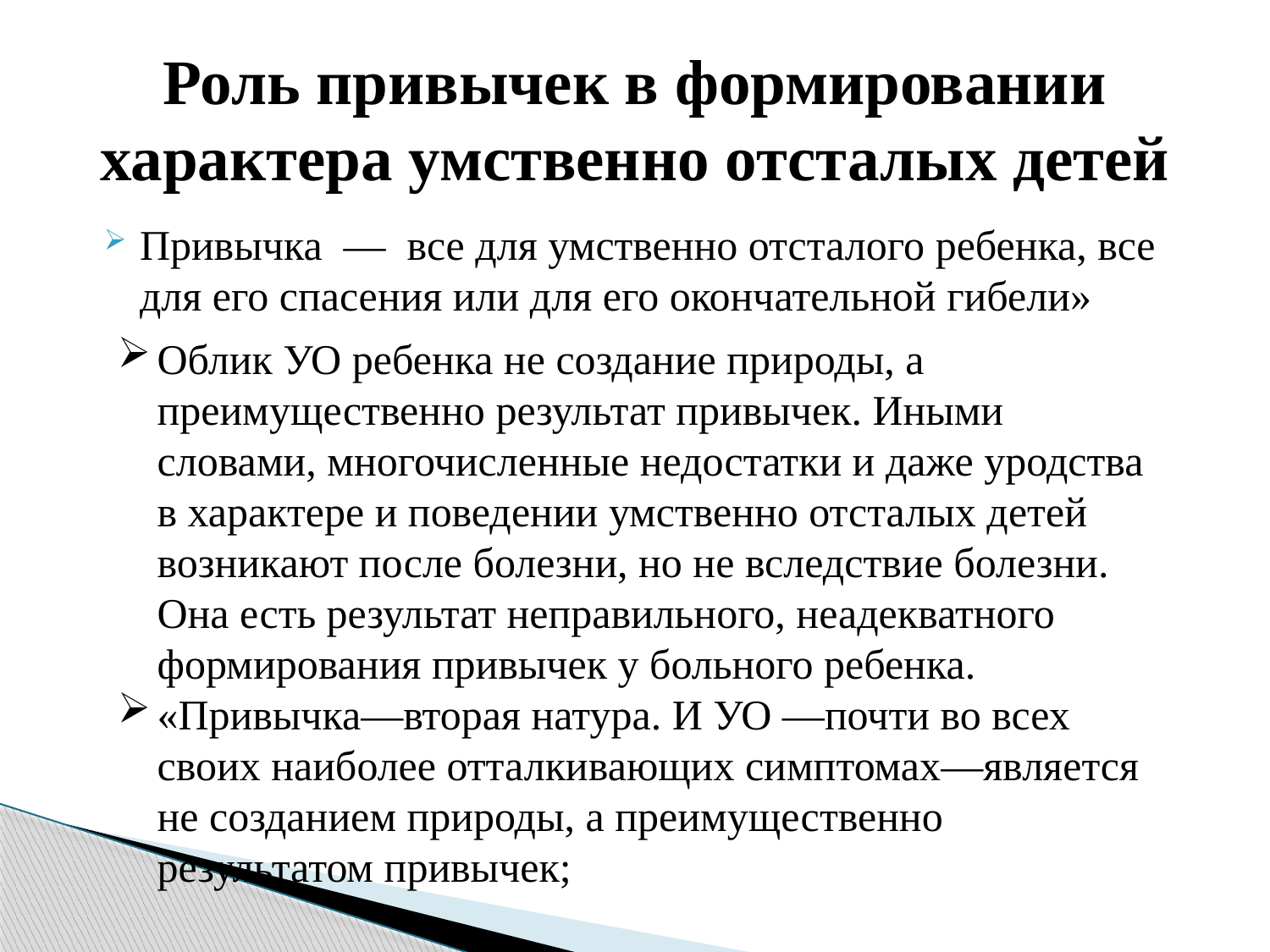

# Роль привычек в формировании характера умственно отсталых детей
Привычка  —  все для умственно отсталого ребенка, все для его спасения или для его окончательной гибели»
Облик УО ребенка не создание природы, а преимущественно результат привычек. Иными словами, многочисленные недостатки и даже уродства в характере и поведении умственно отсталых детей возникают после болезни, но не вследствие болезни. Она есть результат неправильного, неадекватного формирования привычек у больного ребенка.
«Привычка—вторая натура. И УО —почти во всех своих наиболее отталкивающих симптомах—является не созданием природы, а преимущественно результатом привычек;